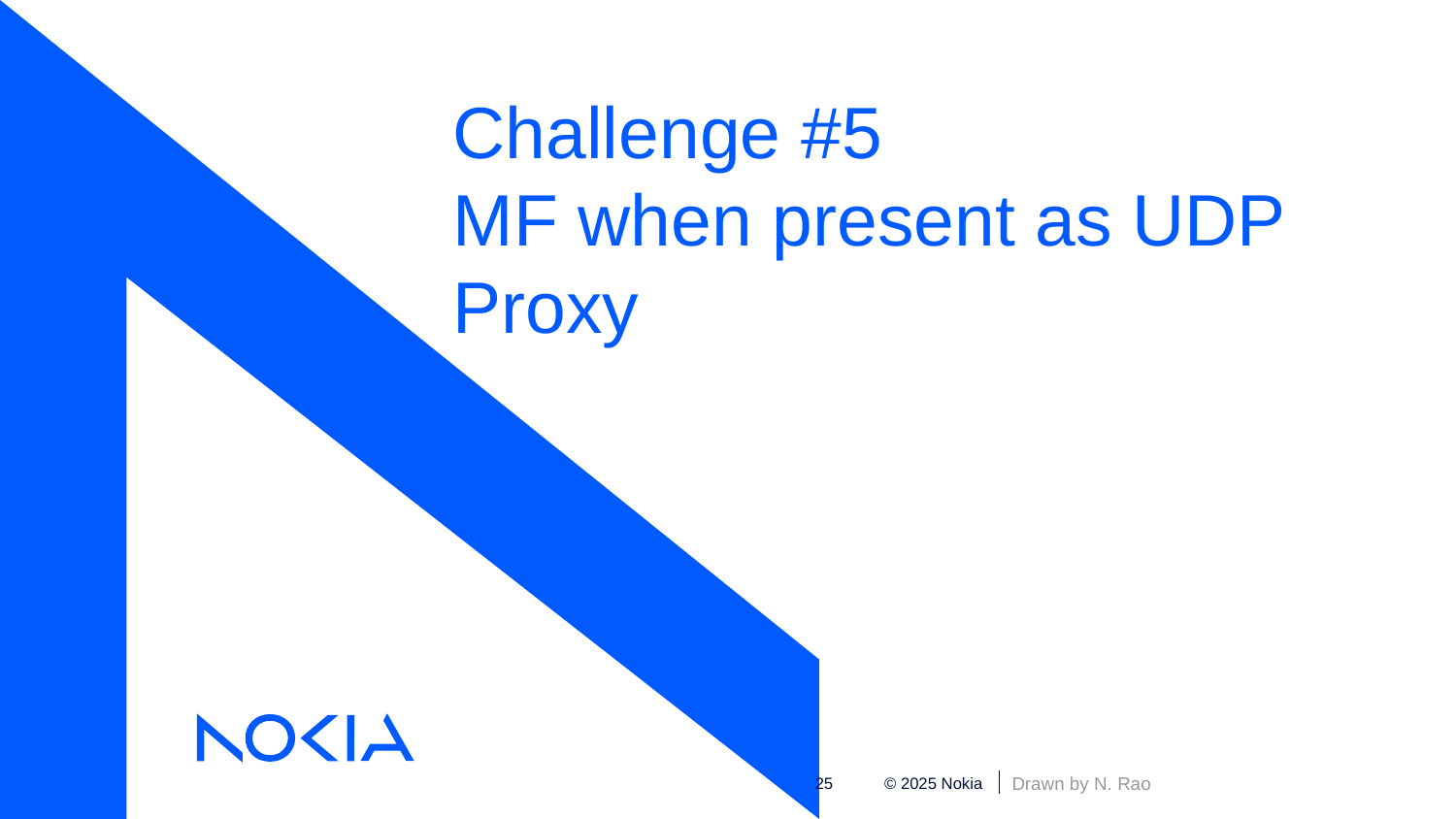

# Challenge #5 MF when present as UDP Proxy